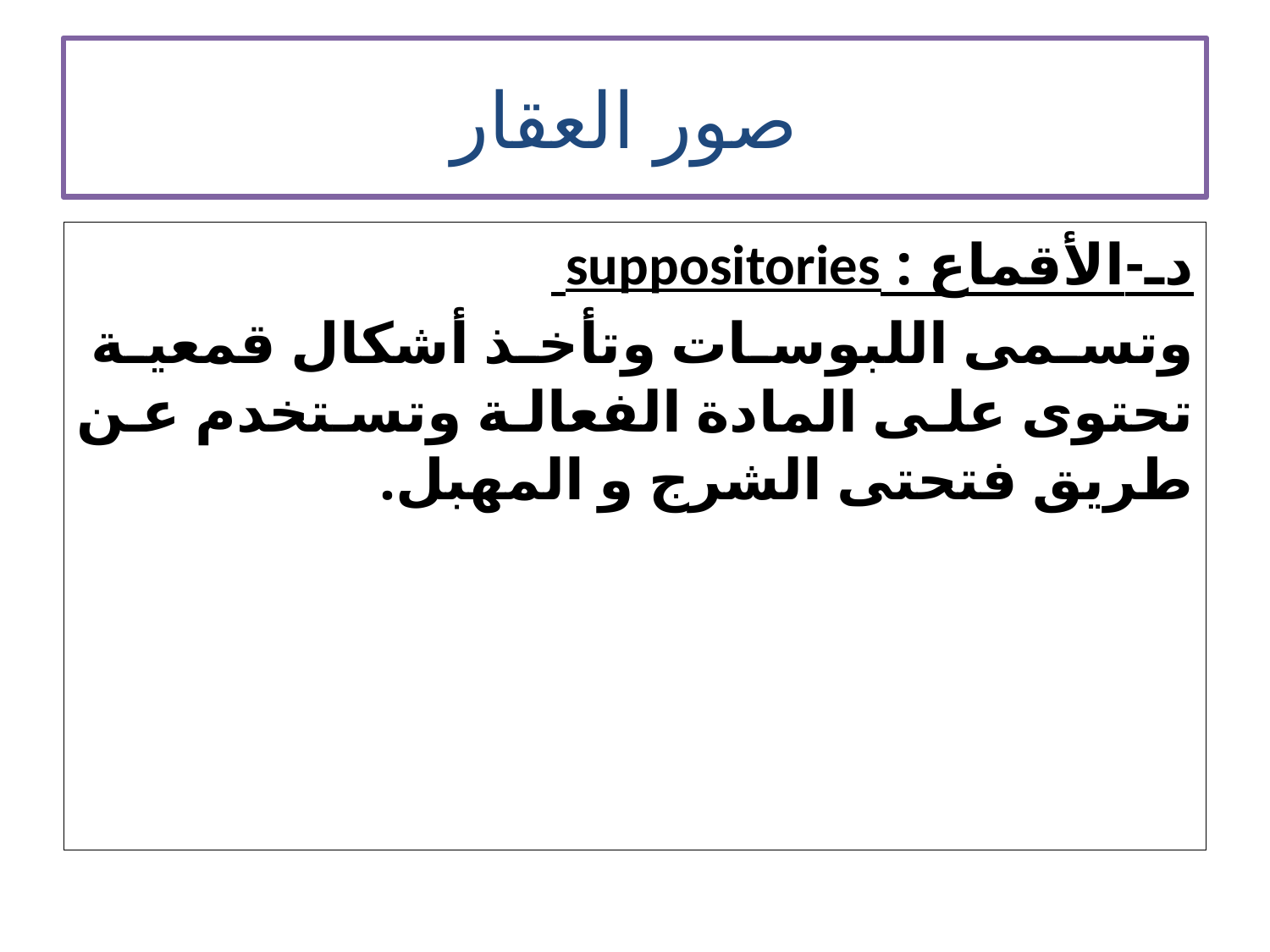

# صور العقار
دـ-	الأقماع : suppositories
وتسمى اللبوسات وتأخذ أشكال قمعية  تحتوى على المادة الفعالة وتستخدم عن طريق فتحتى الشرج و المهبل.